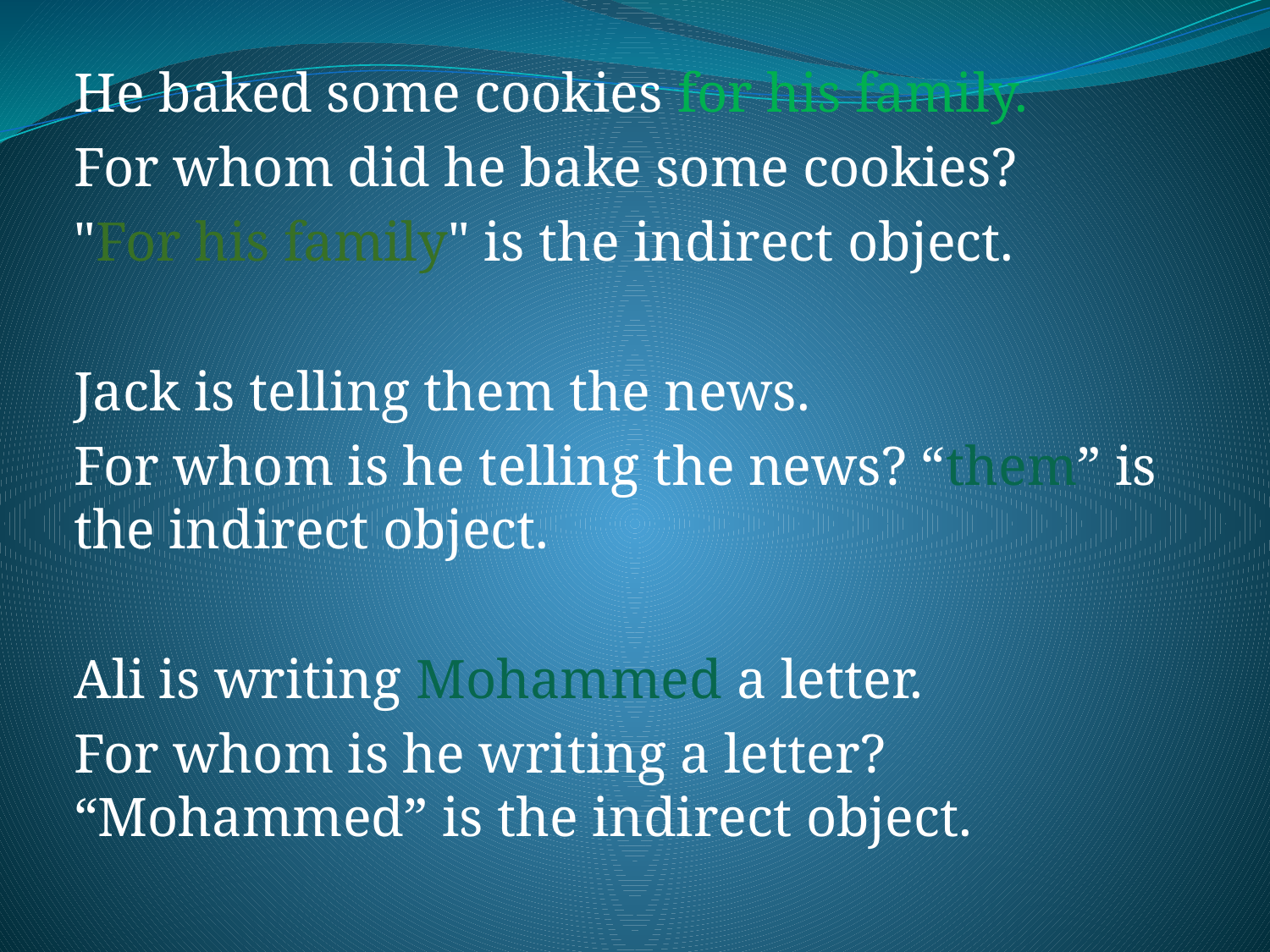

He baked some cookies for his family.
For whom did he bake some cookies?
"For his family" is the indirect object.

Jack is telling them the news.
For whom is he telling the news? “them” is the indirect object.

Ali is writing Mohammed a letter.
For whom is he writing a letter? “Mohammed” is the indirect object.

#